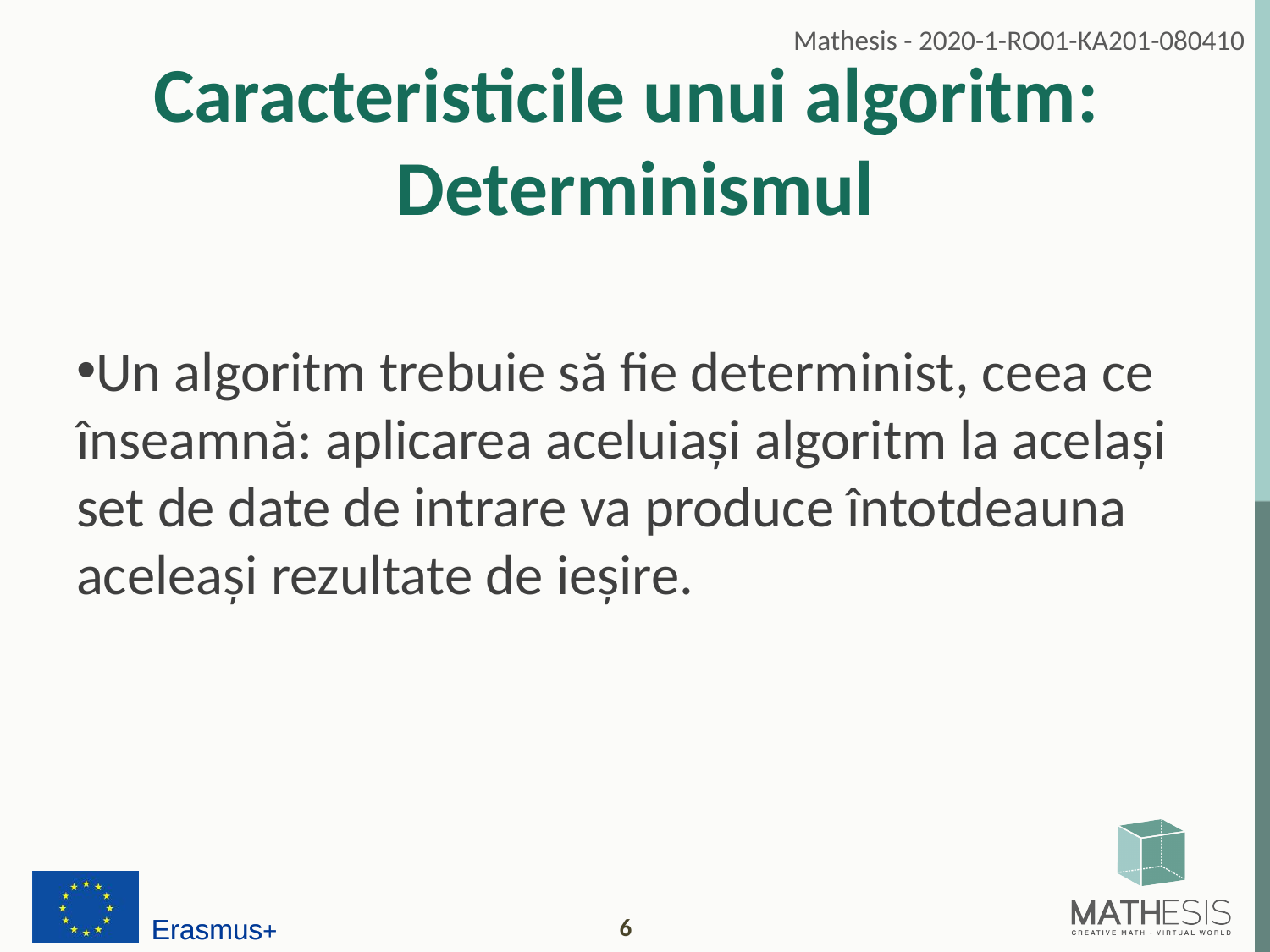

# Caracteristicile unui algoritm: Determinismul
Un algoritm trebuie să fie determinist, ceea ce înseamnă: aplicarea aceluiași algoritm la același set de date de intrare va produce întotdeauna aceleași rezultate de ieșire.